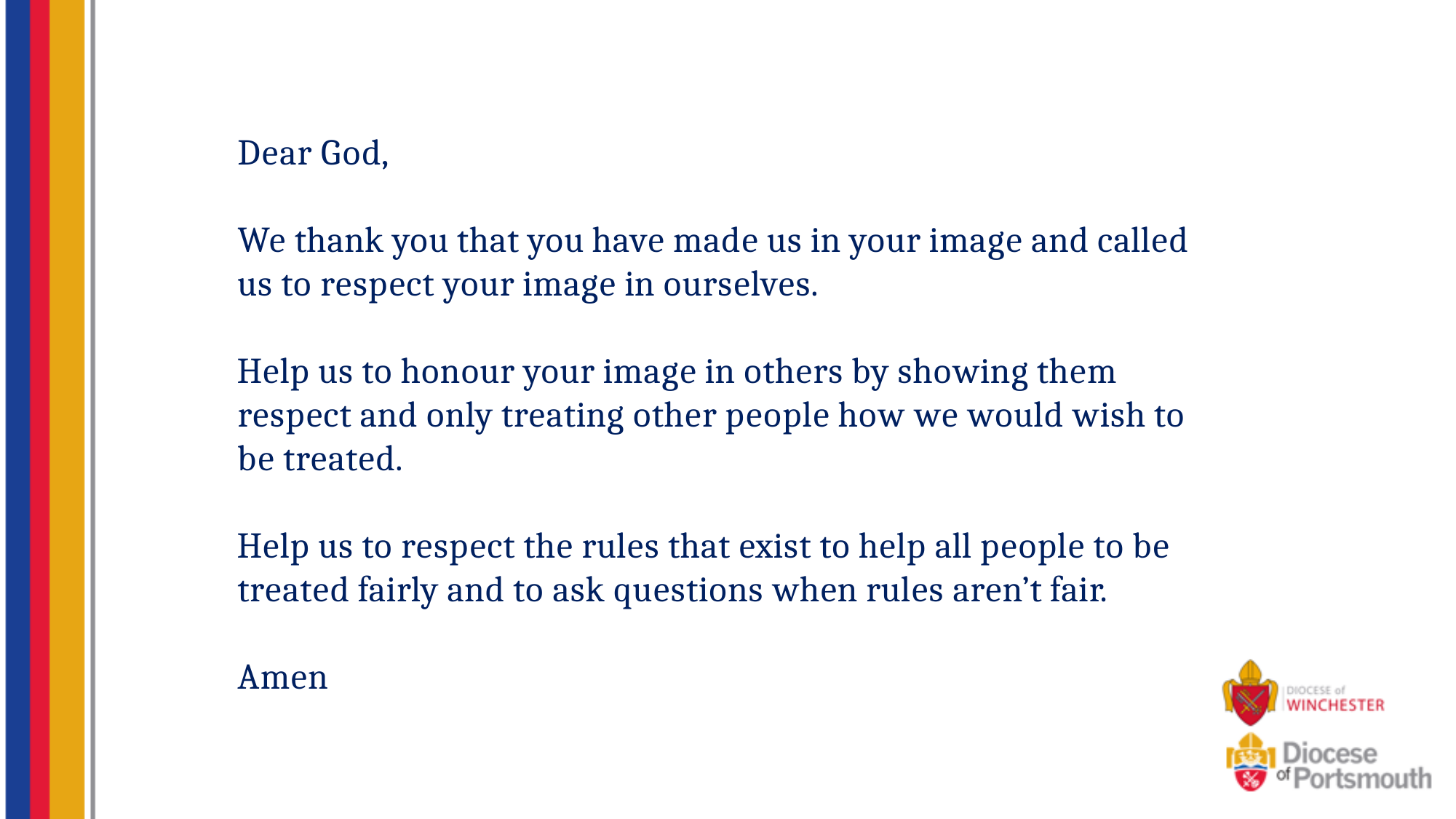

Dear God,

We thank you that you have made us in your image and called us to respect your image in ourselves.

Help us to honour your image in others by showing them respect and only treating other people how we would wish to be treated.

Help us to respect the rules that exist to help all people to be treated fairly and to ask questions when rules aren’t fair.

Amen